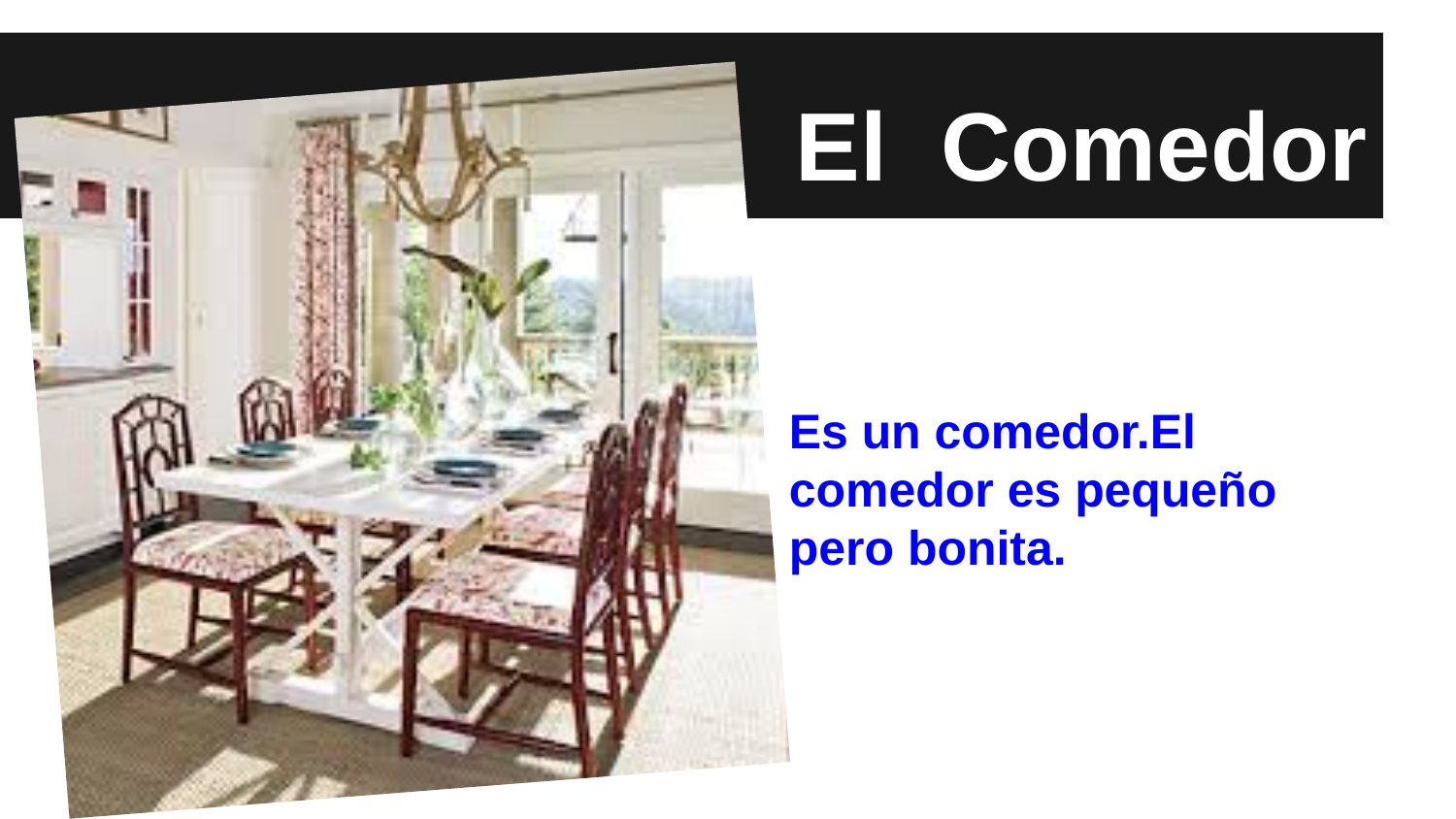

# El  Comedor

Es un comedor.El comedor es pequeño pero bonita.